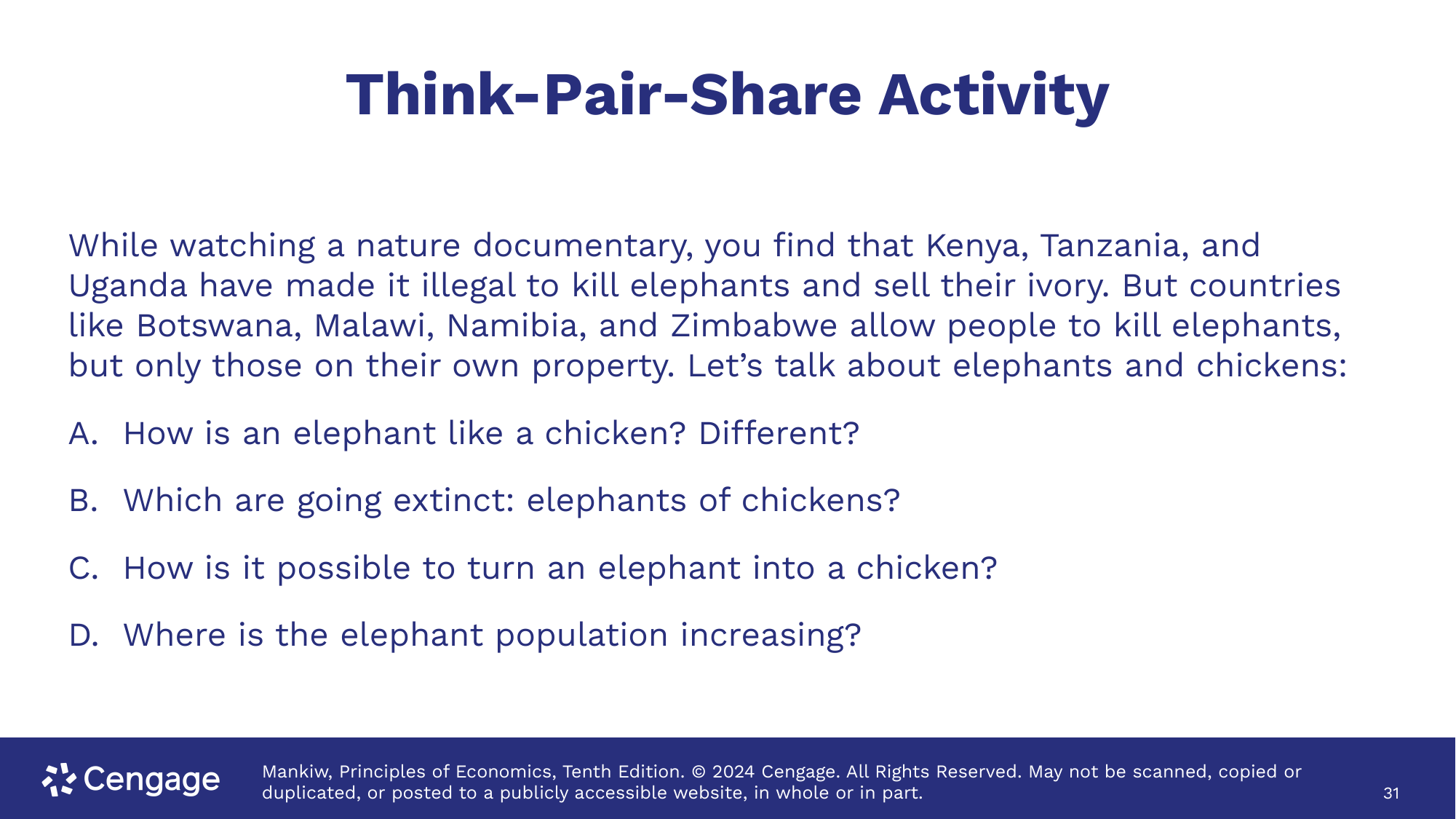

# Think-Pair-Share Activity
While watching a nature documentary, you find that Kenya, Tanzania, and Uganda have made it illegal to kill elephants and sell their ivory. But countries like Botswana, Malawi, Namibia, and Zimbabwe allow people to kill elephants, but only those on their own property. Let’s talk about elephants and chickens:
How is an elephant like a chicken? Different?
Which are going extinct: elephants of chickens?
How is it possible to turn an elephant into a chicken?
Where is the elephant population increasing?